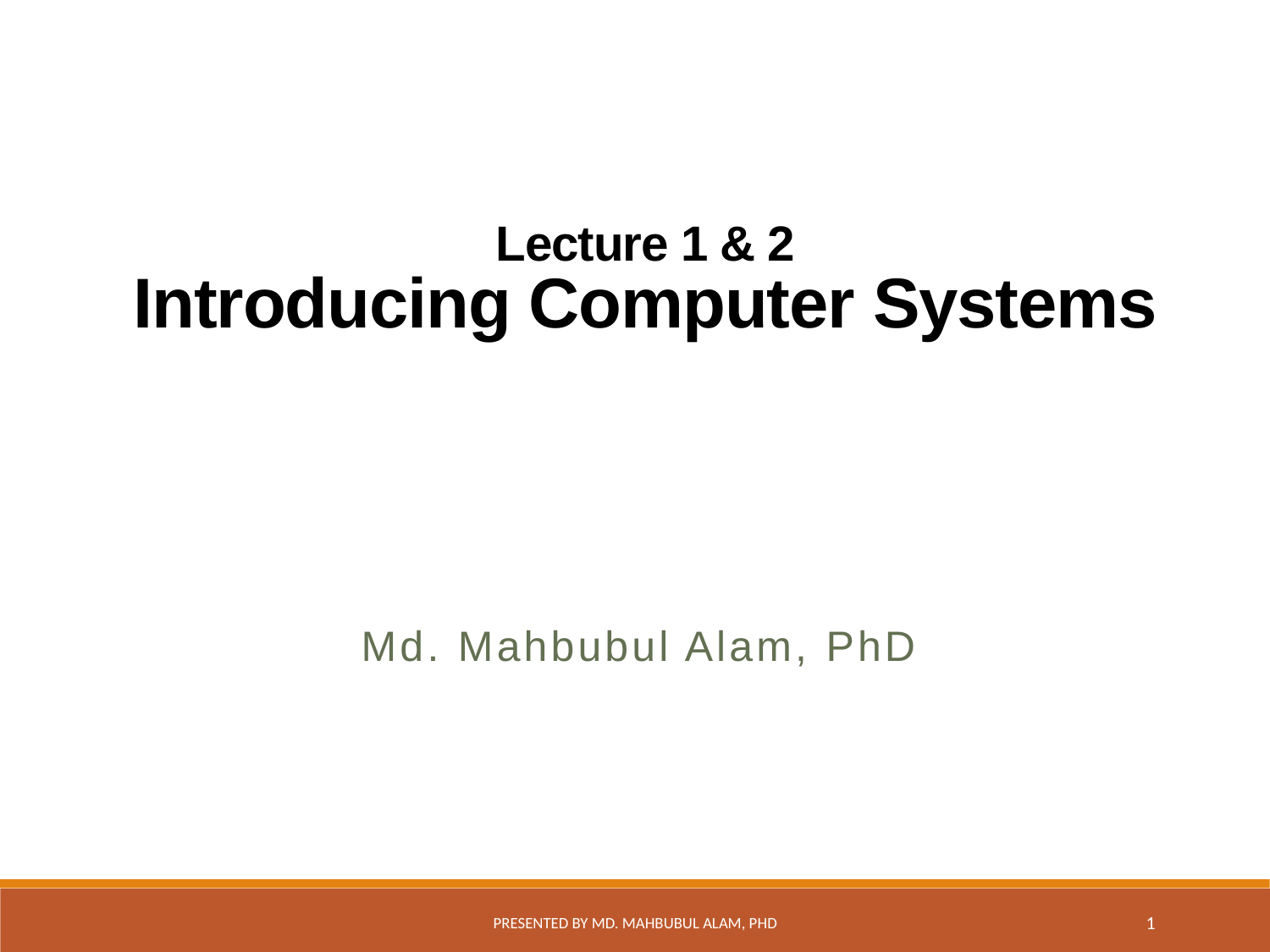

# Lecture 1 & 2 Introducing Computer Systems
Md. Mahbubul Alam, PhD
Presented by Md. Mahbubul Alam, PhD
1